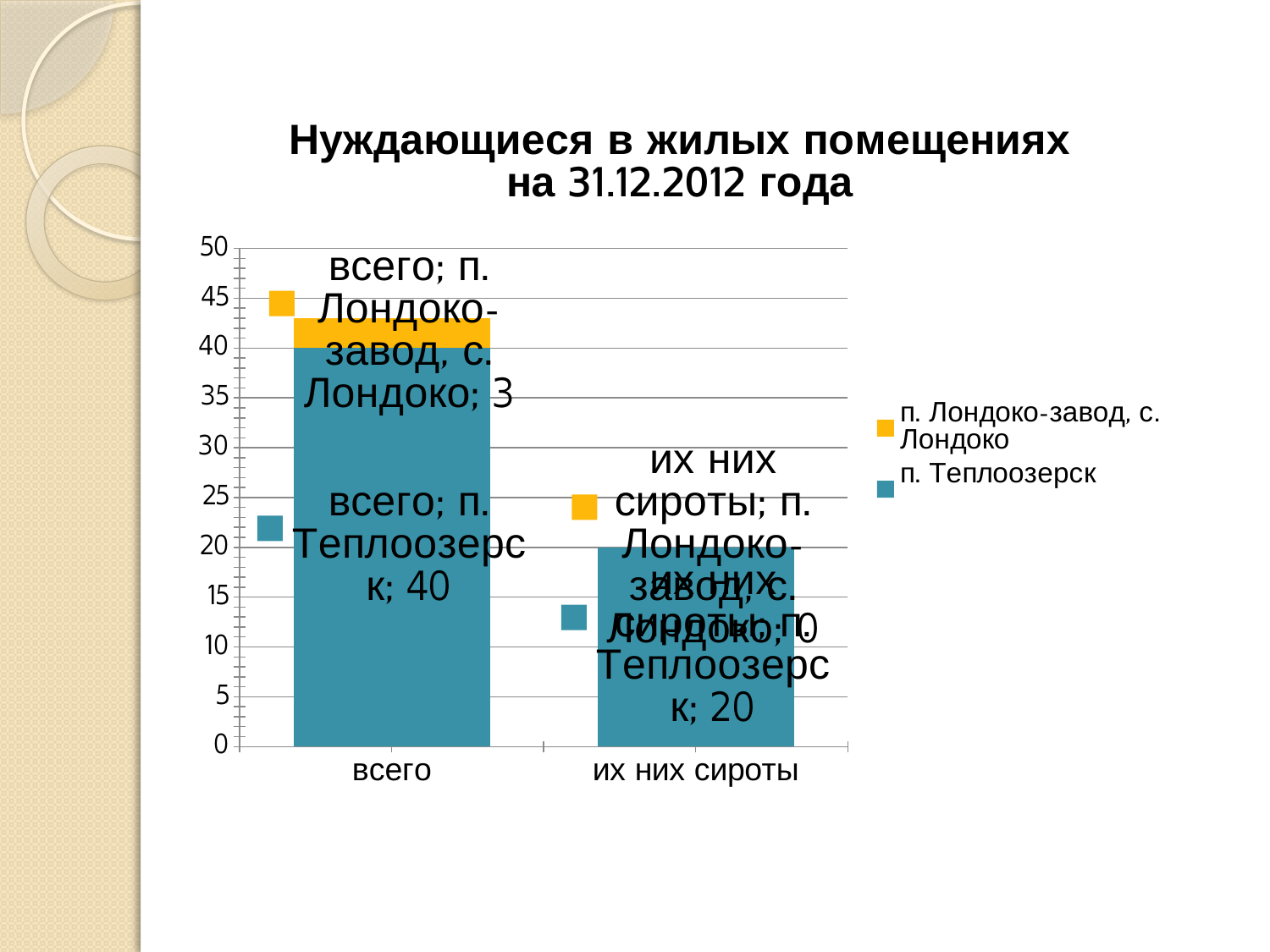

### Chart: Нуждающиеся в жилых помещениях на 31.12.2012 года

| Category | п. Теплоозерск | п. Лондоко-завод, с. Лондоко |
|---|---|---|
| всего | 40.0 | 3.0 |
| их них сироты | 20.0 | None |